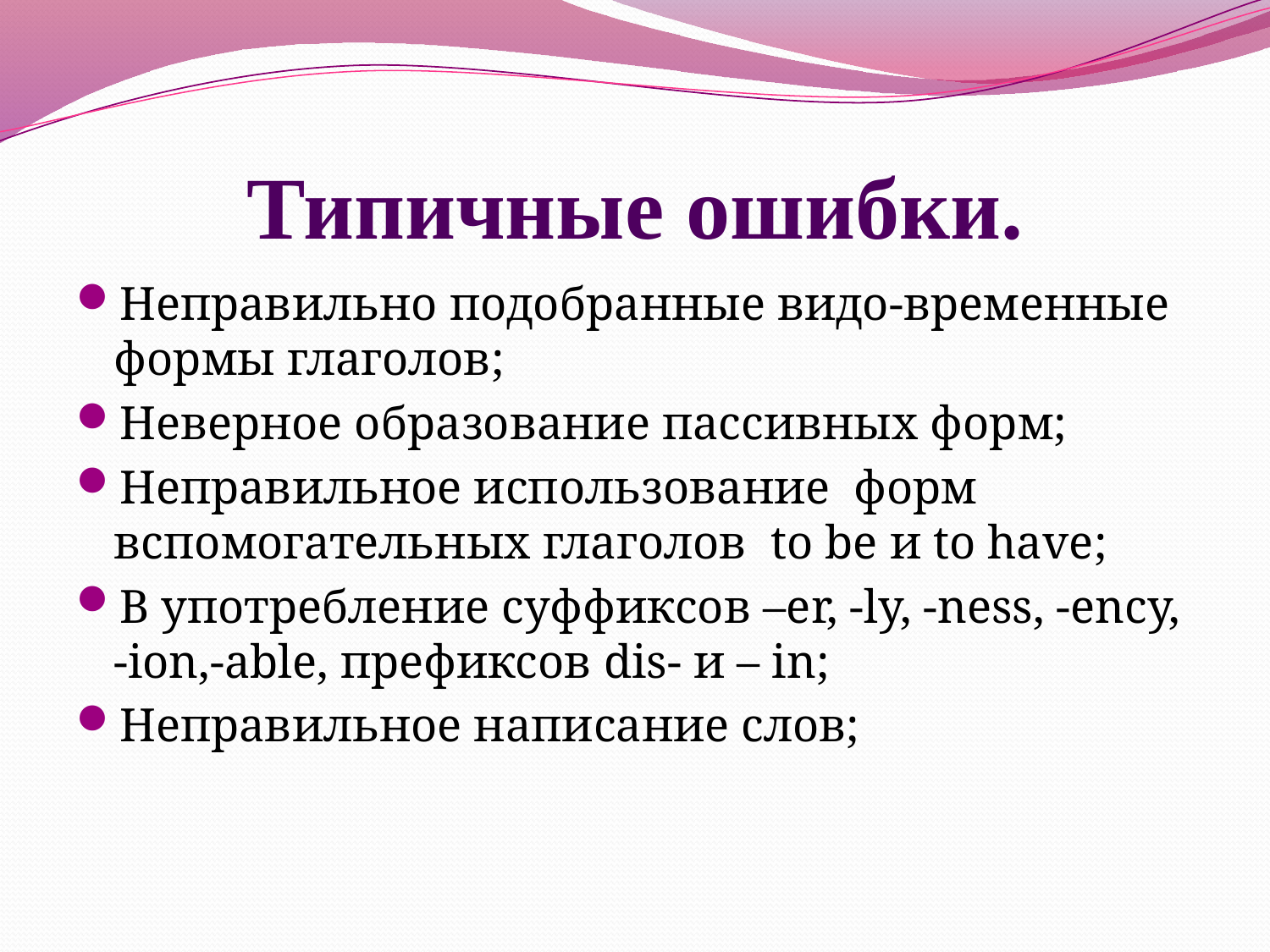

# Типичные ошибки.
Неправильно подобранные видо-временные формы глаголов;
Неверное образование пассивных форм;
Неправильное использование  форм вспомогательных глаголов  to be и to have;
В употребление суффиксов –er, -ly, -ness, -ency, -ion,-able, префиксов dis- и – in;
Неправильное написание слов;